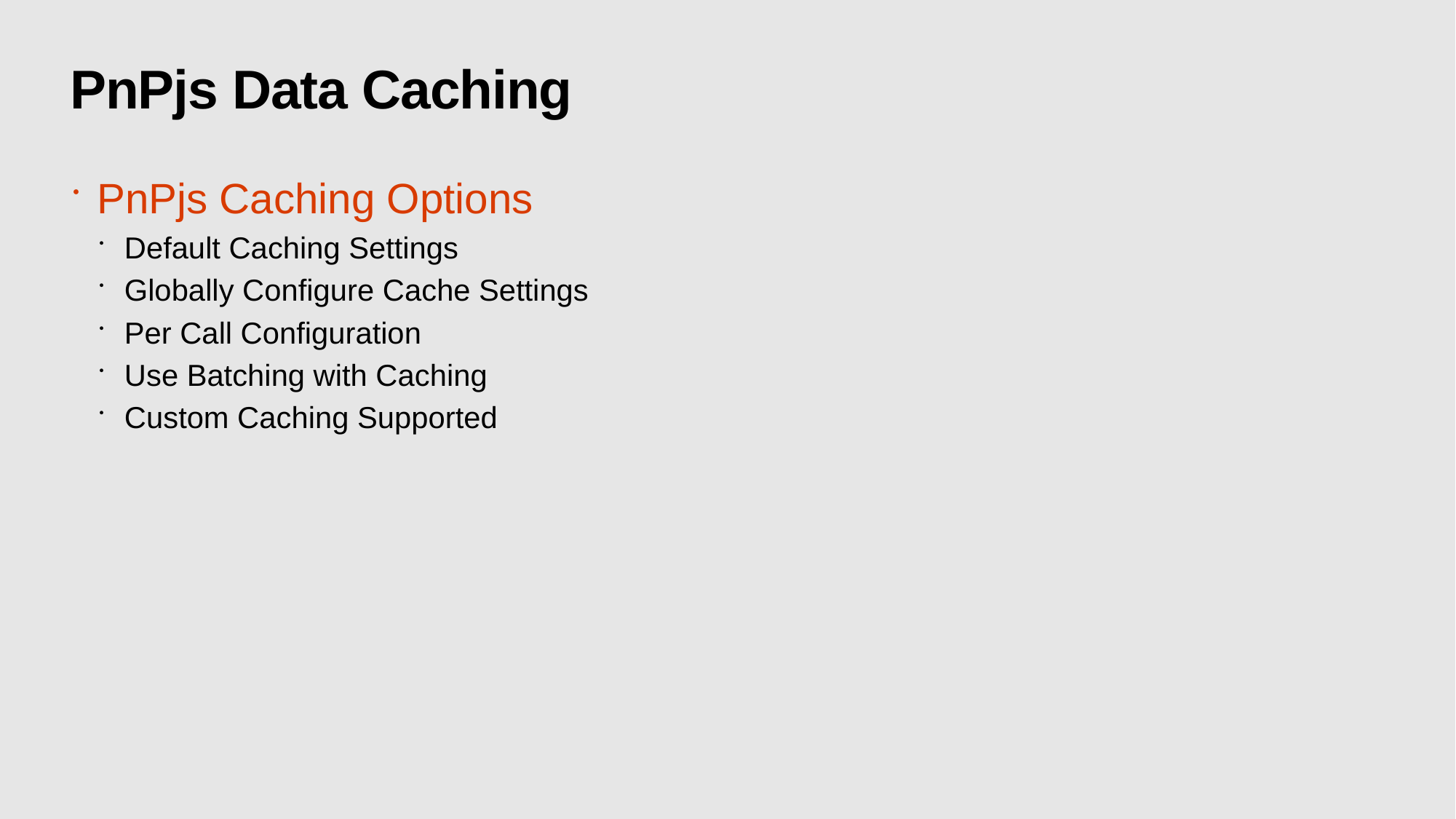

# PnPjs Data Caching
PnPjs Caching Options
Default Caching Settings
Globally Configure Cache Settings
Per Call Configuration
Use Batching with Caching
Custom Caching Supported